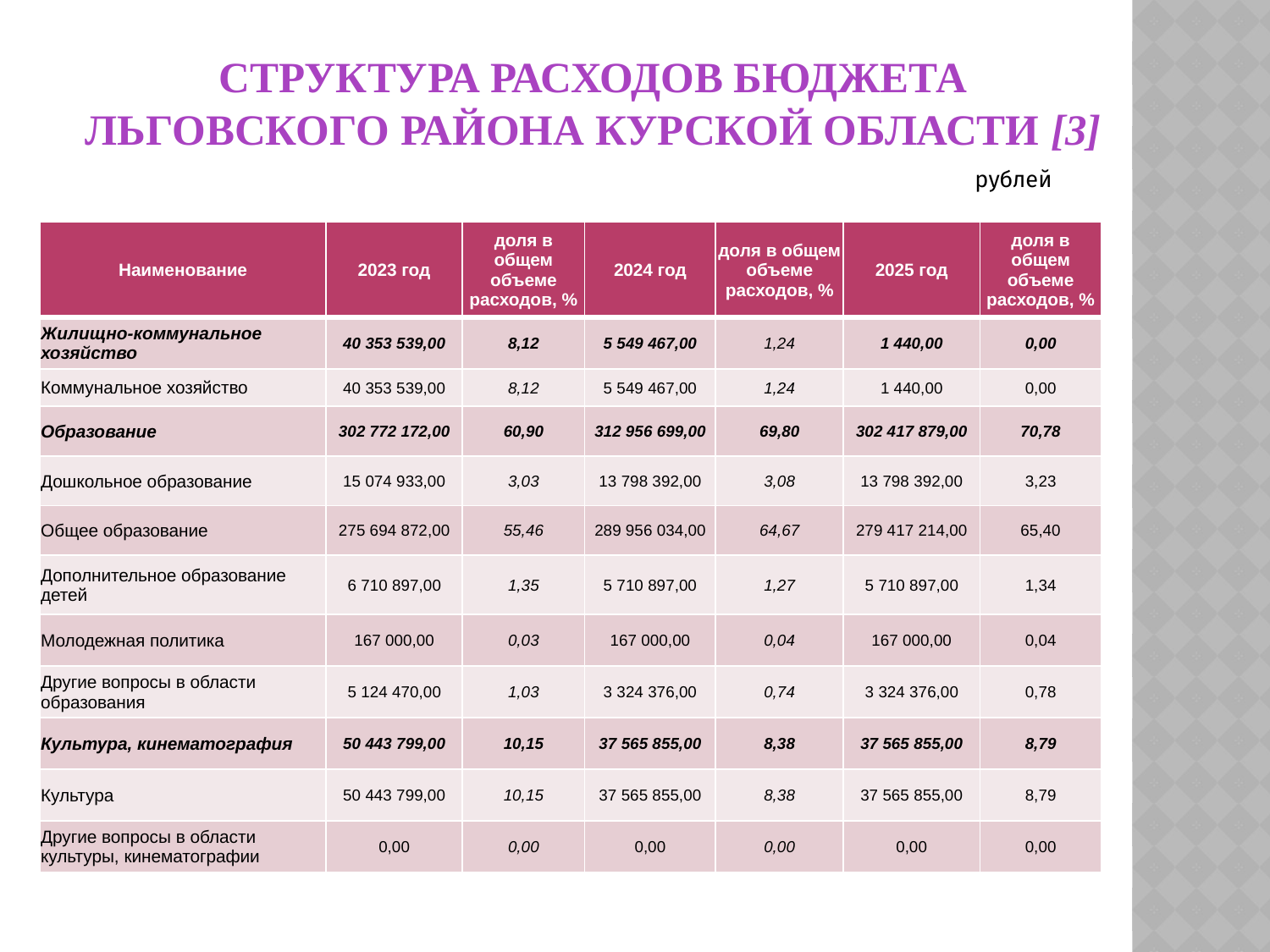

# СТРУКТУРА РАСХОДОВ БЮДЖЕТА ЛЬГОВСКОГО РАЙОНА КУРСКОЙ ОБЛАСТИ [3]
рублей
| Наименование | 2023 год | доля в общем объеме расходов, % | 2024 год | доля в общем объеме расходов, % | 2025 год | доля в общем объеме расходов, % |
| --- | --- | --- | --- | --- | --- | --- |
| Жилищно-коммунальное хозяйство | 40 353 539,00 | 8,12 | 5 549 467,00 | 1,24 | 1 440,00 | 0,00 |
| Коммунальное хозяйство | 40 353 539,00 | 8,12 | 5 549 467,00 | 1,24 | 1 440,00 | 0,00 |
| Образование | 302 772 172,00 | 60,90 | 312 956 699,00 | 69,80 | 302 417 879,00 | 70,78 |
| Дошкольное образование | 15 074 933,00 | 3,03 | 13 798 392,00 | 3,08 | 13 798 392,00 | 3,23 |
| Общее образование | 275 694 872,00 | 55,46 | 289 956 034,00 | 64,67 | 279 417 214,00 | 65,40 |
| Дополнительное образование детей | 6 710 897,00 | 1,35 | 5 710 897,00 | 1,27 | 5 710 897,00 | 1,34 |
| Молодежная политика | 167 000,00 | 0,03 | 167 000,00 | 0,04 | 167 000,00 | 0,04 |
| Другие вопросы в области образования | 5 124 470,00 | 1,03 | 3 324 376,00 | 0,74 | 3 324 376,00 | 0,78 |
| Культура, кинематография | 50 443 799,00 | 10,15 | 37 565 855,00 | 8,38 | 37 565 855,00 | 8,79 |
| Культура | 50 443 799,00 | 10,15 | 37 565 855,00 | 8,38 | 37 565 855,00 | 8,79 |
| Другие вопросы в области культуры, кинематографии | 0,00 | 0,00 | 0,00 | 0,00 | 0,00 | 0,00 |